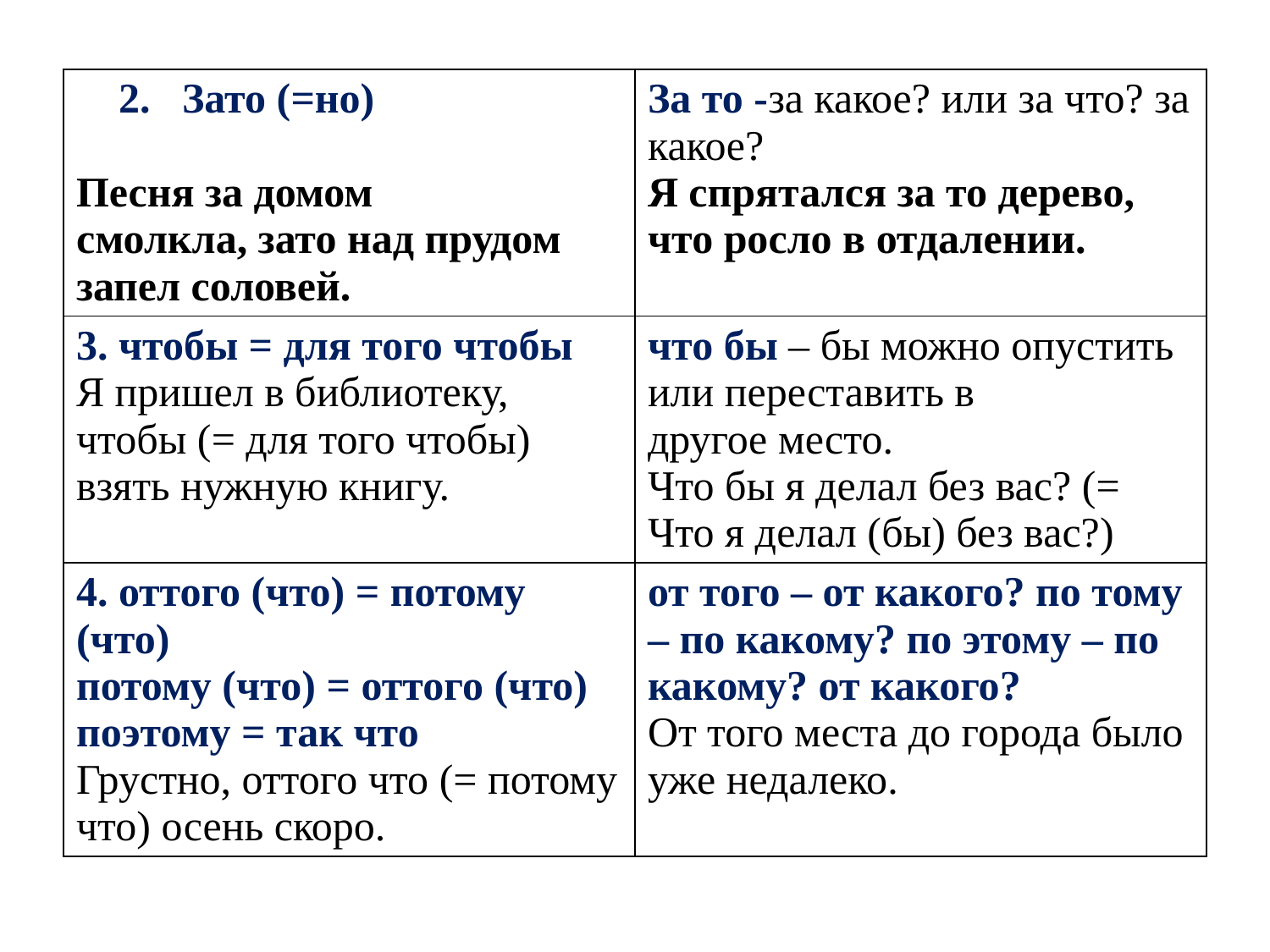

| .   2.   Зато (=но)   Песня за домом смолкла, зато над прудом запел соловей. | За то -за какое? или за что? за какое? Я спрятался за то дерево, что росло в отдалении. |
| --- | --- |
| 3. чтобы = для того чтобы Я пришел в библиотеку, чтобы (= для того чтобы) взять нужную книгу. | что бы – бы можно опустить или переставить в другое место. Что бы я делал без вас? (= Что я делал (бы) без вас?) |
| 4. оттого (что) = потому (что) потому (что) = оттого (что) поэтому = так что Грустно, оттого что (= потому что) осень скоро. | от того – от какого? по тому – по какому? по этому – по какому? от какого? От того места до города было уже недалеко. |